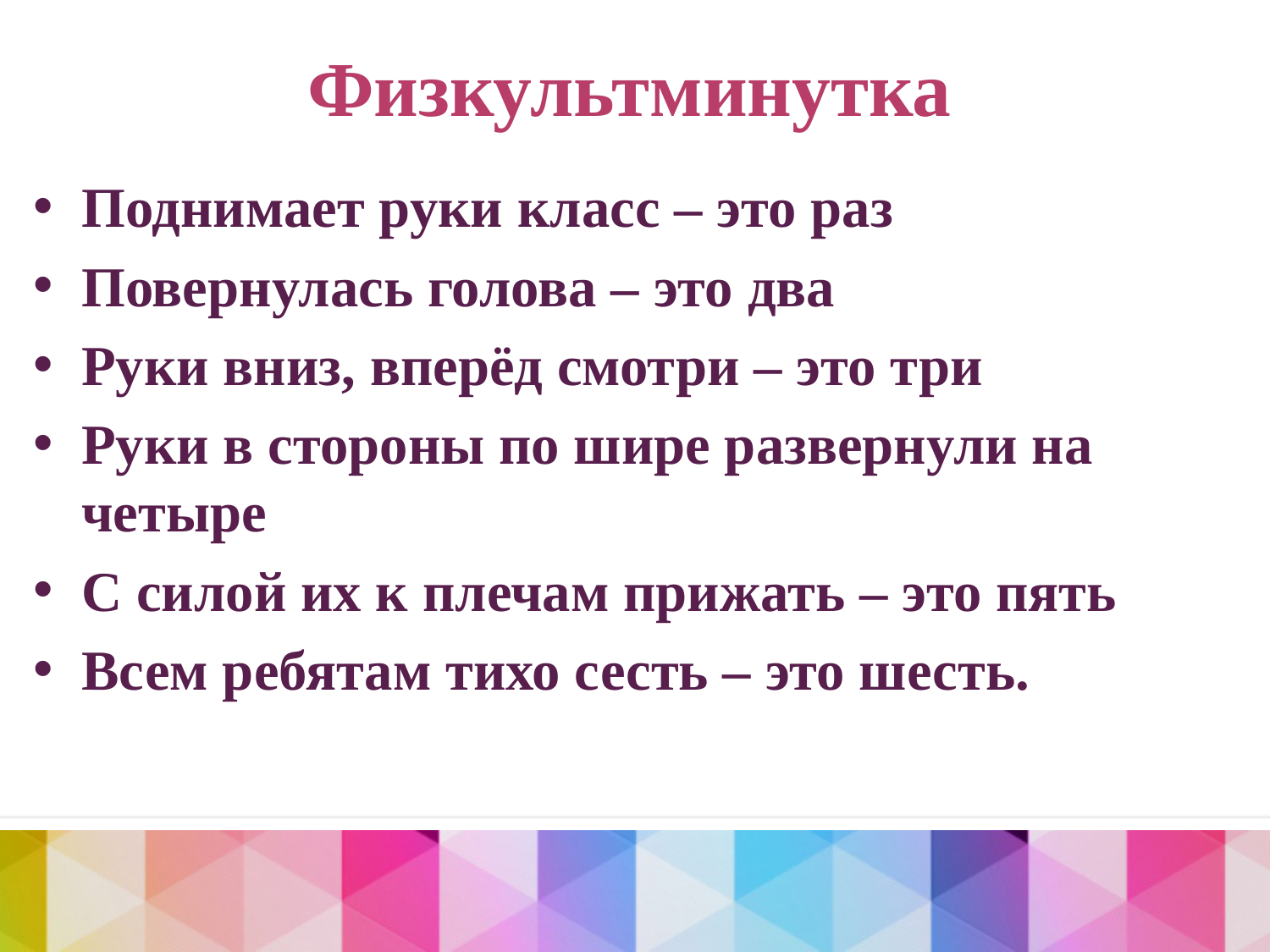

# Физкультминутка
Поднимает руки класс – это раз
Повернулась голова – это два
Руки вниз, вперёд смотри – это три
Руки в стороны по шире развернули на четыре
С силой их к плечам прижать – это пять
Всем ребятам тихо сесть – это шесть.